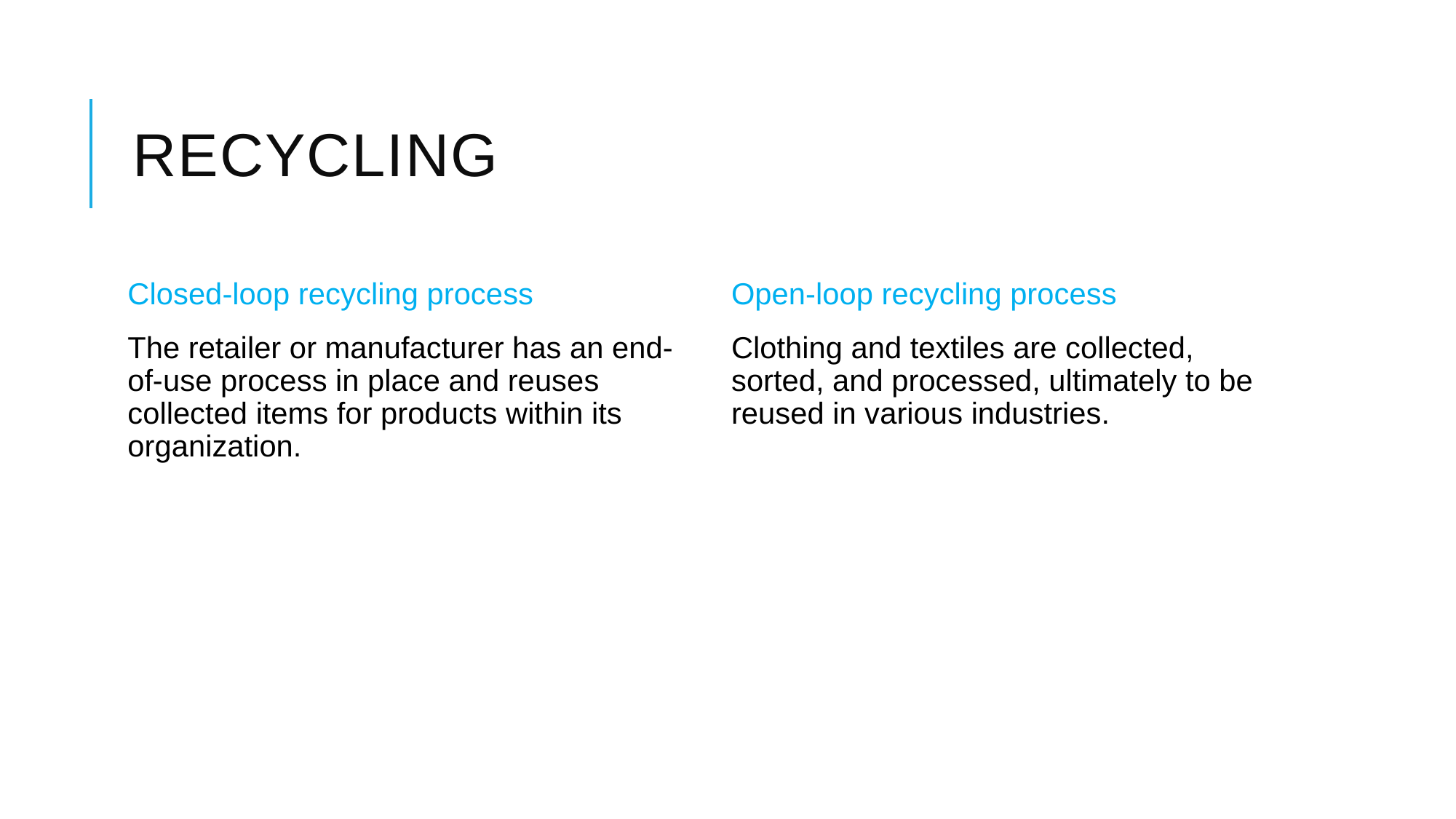

# Recycling
Closed-loop recycling process
The retailer or manufacturer has an end-of-use process in place and reuses collected items for products within its organization.

Open-loop recycling process
Clothing and textiles are collected, sorted, and processed, ultimately to be reused in various industries.